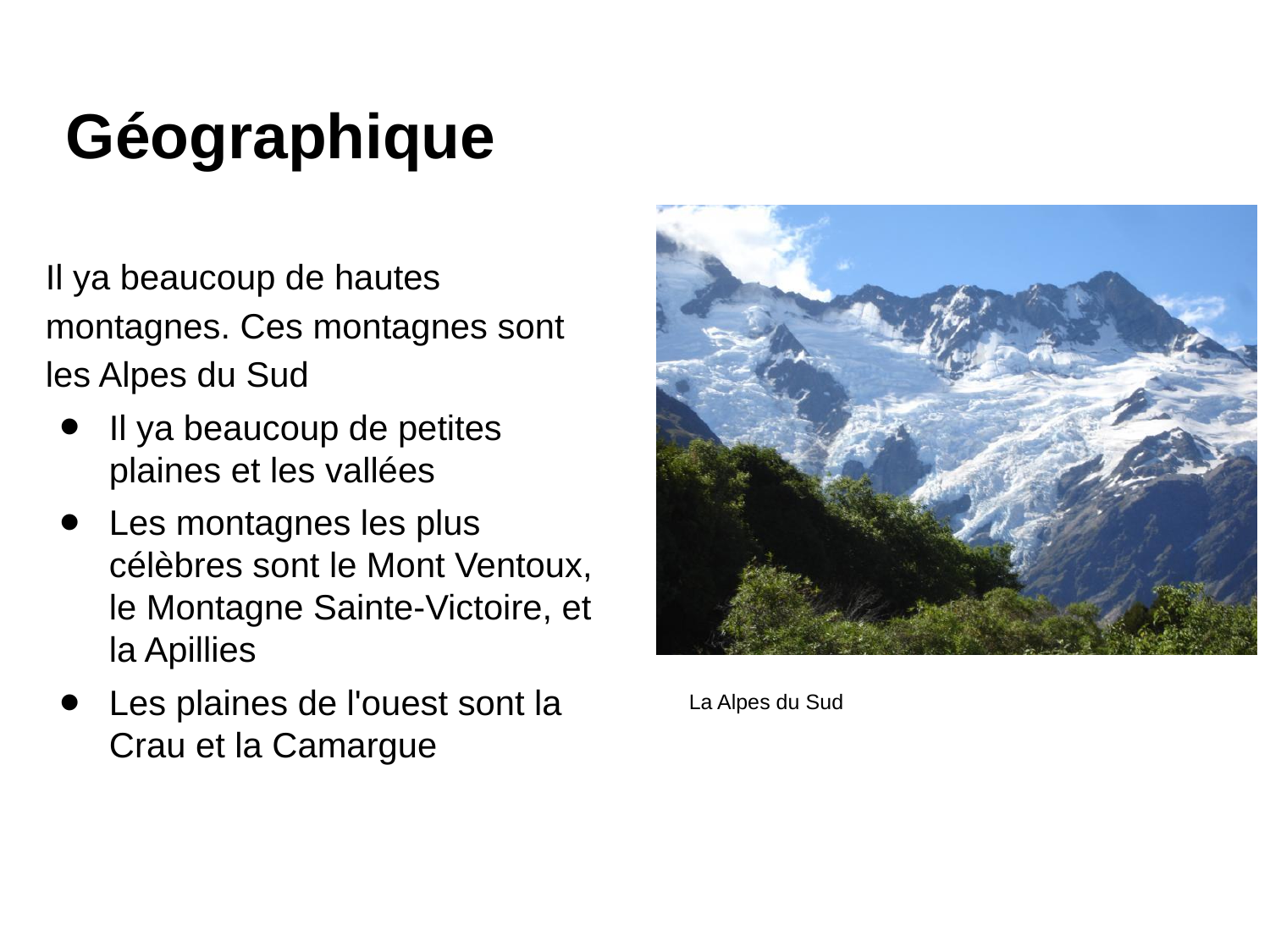

Géographique

Il ya beaucoup de hautes montagnes. Ces montagnes sont les Alpes du Sud
Il ya beaucoup de petites plaines et les vallées
Les montagnes les plus célèbres sont le Mont Ventoux, le Montagne Sainte-Victoire, et la Apillies
Les plaines de l'ouest sont la Crau et la Camargue

La Alpes du Sud